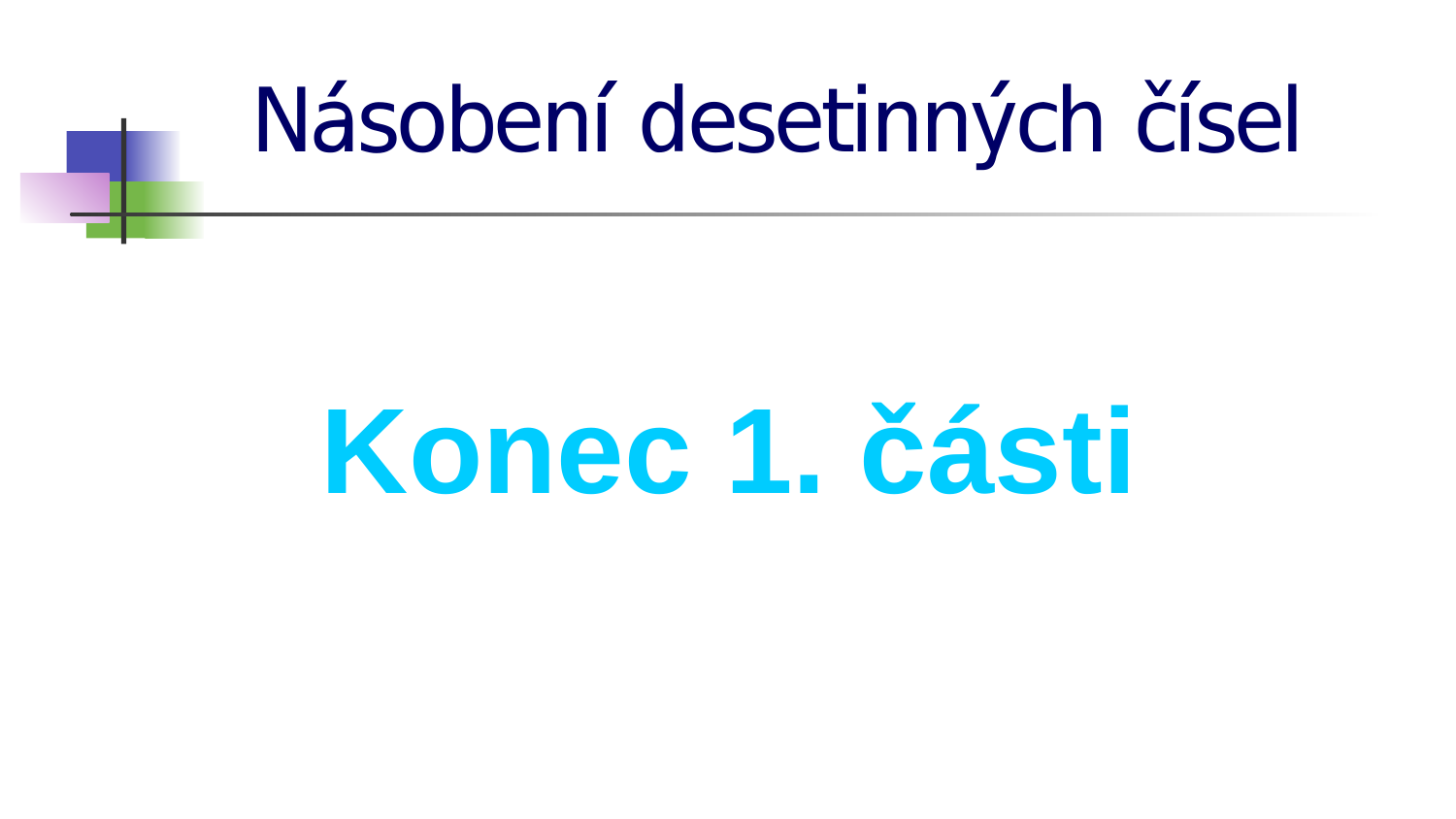

# Násobení desetinných čísel
Konec 1. části